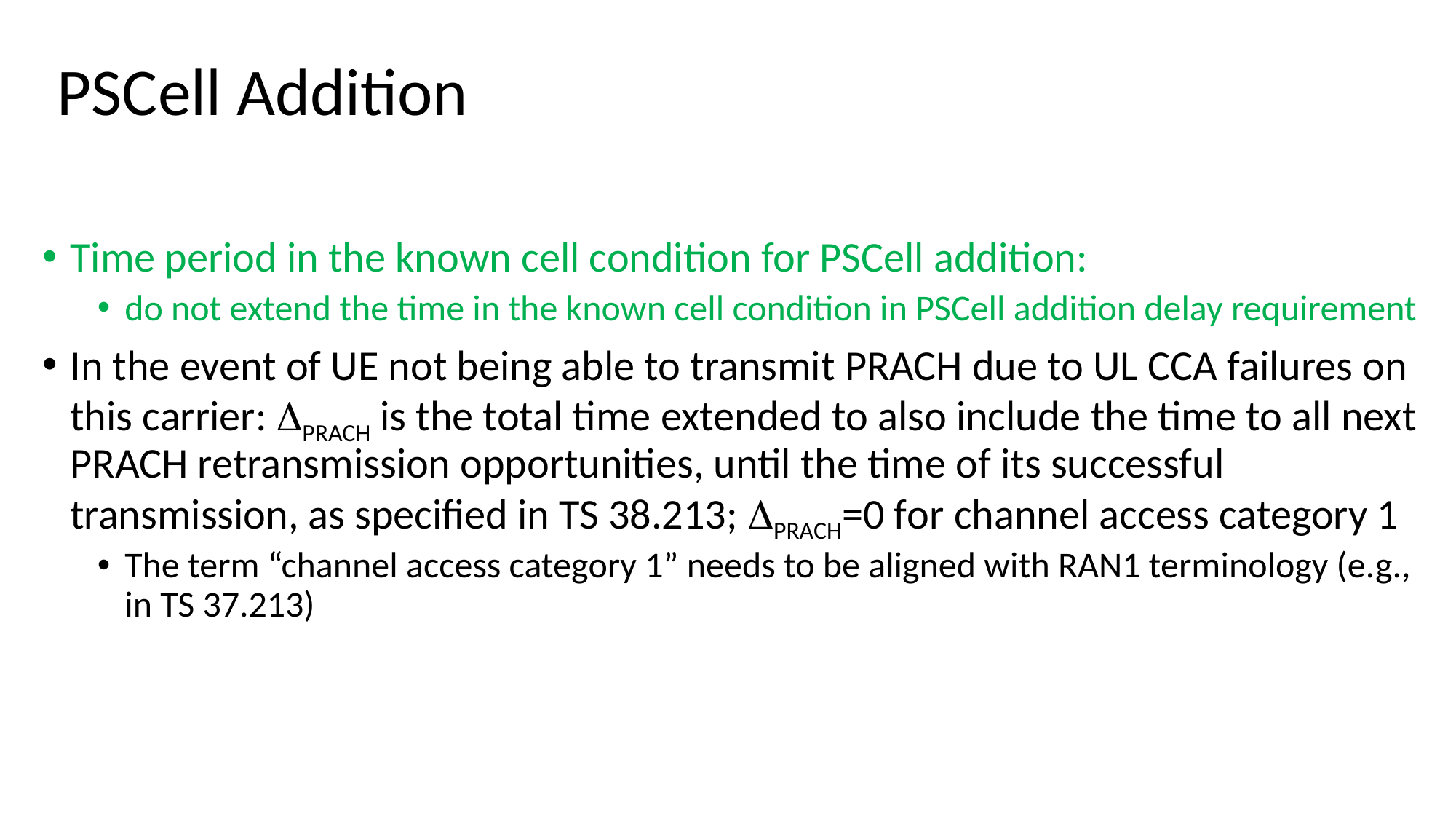

# PSCell Addition
Time period in the known cell condition for PSCell addition:
do not extend the time in the known cell condition in PSCell addition delay requirement
In the event of UE not being able to transmit PRACH due to UL CCA failures on this carrier: ΔPRACH is the total time extended to also include the time to all next PRACH retransmission opportunities, until the time of its successful transmission, as specified in TS 38.213; ΔPRACH=0 for channel access category 1
The term “channel access category 1” needs to be aligned with RAN1 terminology (e.g., in TS 37.213)